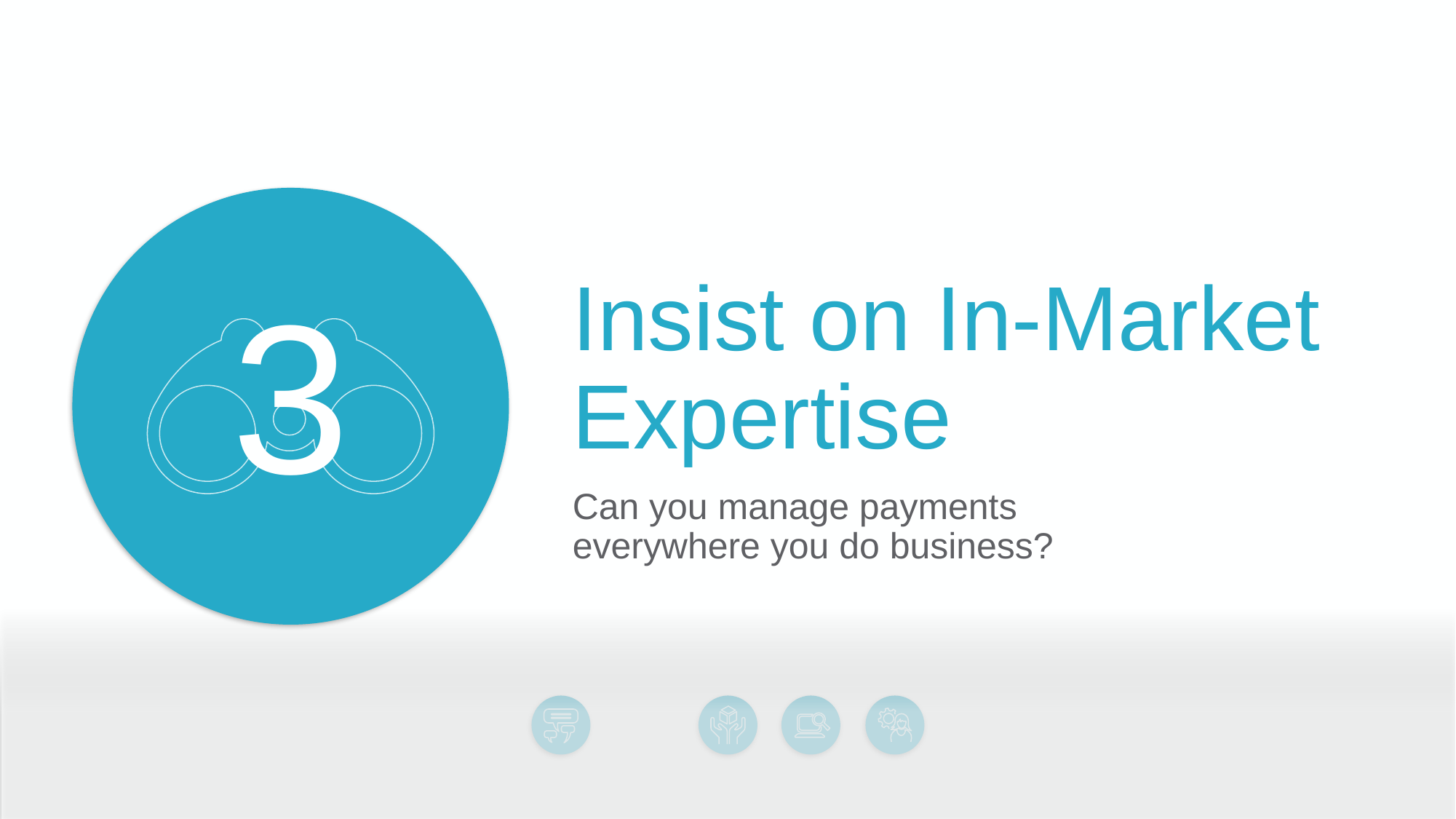

Insist on In-Market Expertise
3
Can you manage payments everywhere you do business?